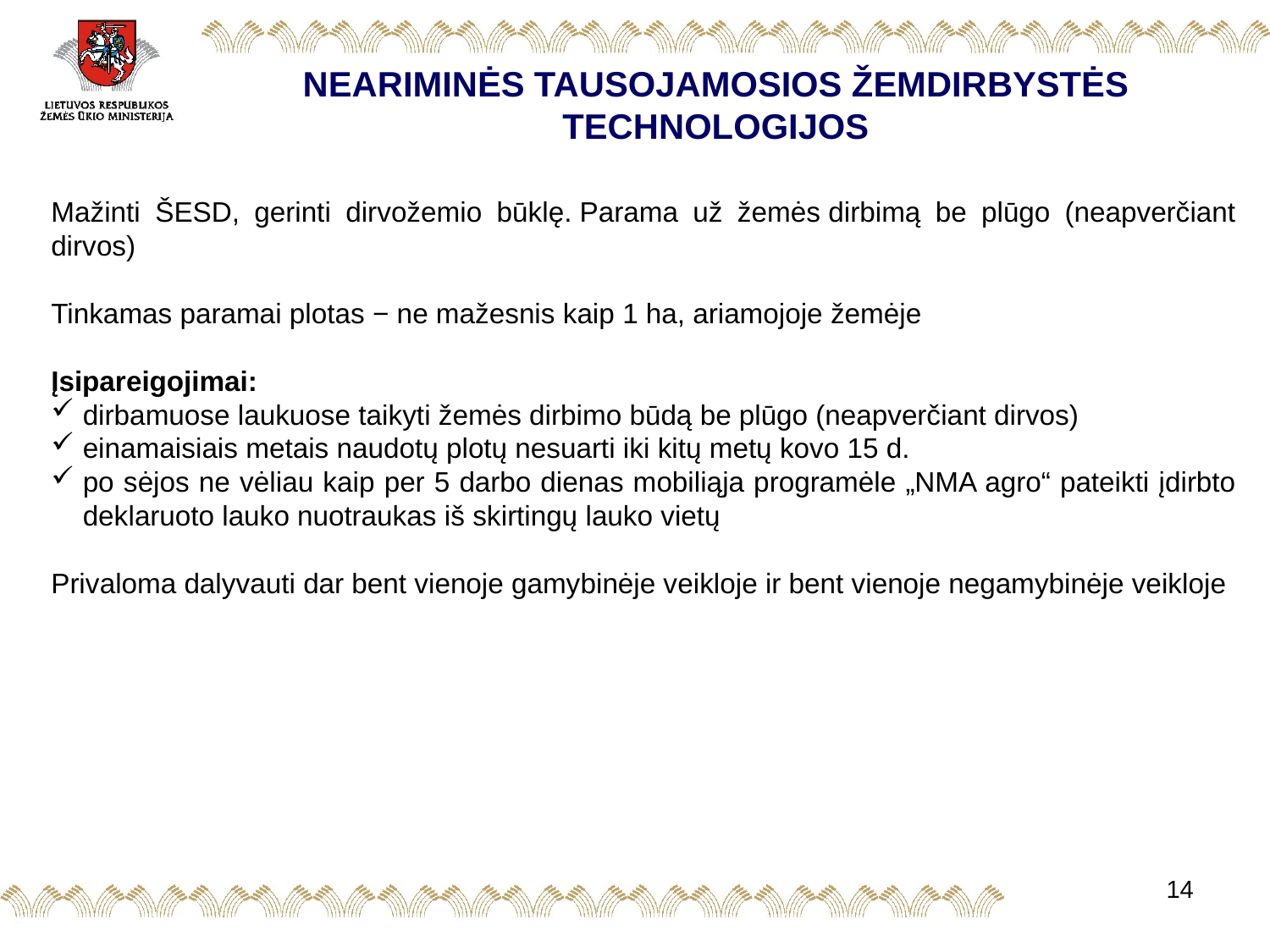

NEARIMINĖS TAUSOJAMOSIOS ŽEMDIRBYSTĖS TECHNOLOGIJOS

Mažinti ŠESD, gerinti dirvožemio būklę. Parama už žemės dirbimą be plūgo (neapverčiant dirvos)

Tinkamas paramai plotas − ne mažesnis kaip 1 ha, ariamojoje žemėje

Įsipareigojimai:​
dirbamuose laukuose taikyti žemės dirbimo būdą be plūgo (neapverčiant dirvos)
einamaisiais metais naudotų plotų nesuarti iki kitų metų kovo 15 d.
po sėjos ne vėliau kaip per 5 darbo dienas mobiliąja programėle „NMA agro“ pateikti įdirbto deklaruoto lauko nuotraukas iš skirtingų lauko vietų

Privaloma dalyvauti dar bent vienoje gamybinėje veikloje ir bent vienoje negamybinėje veikloje
14